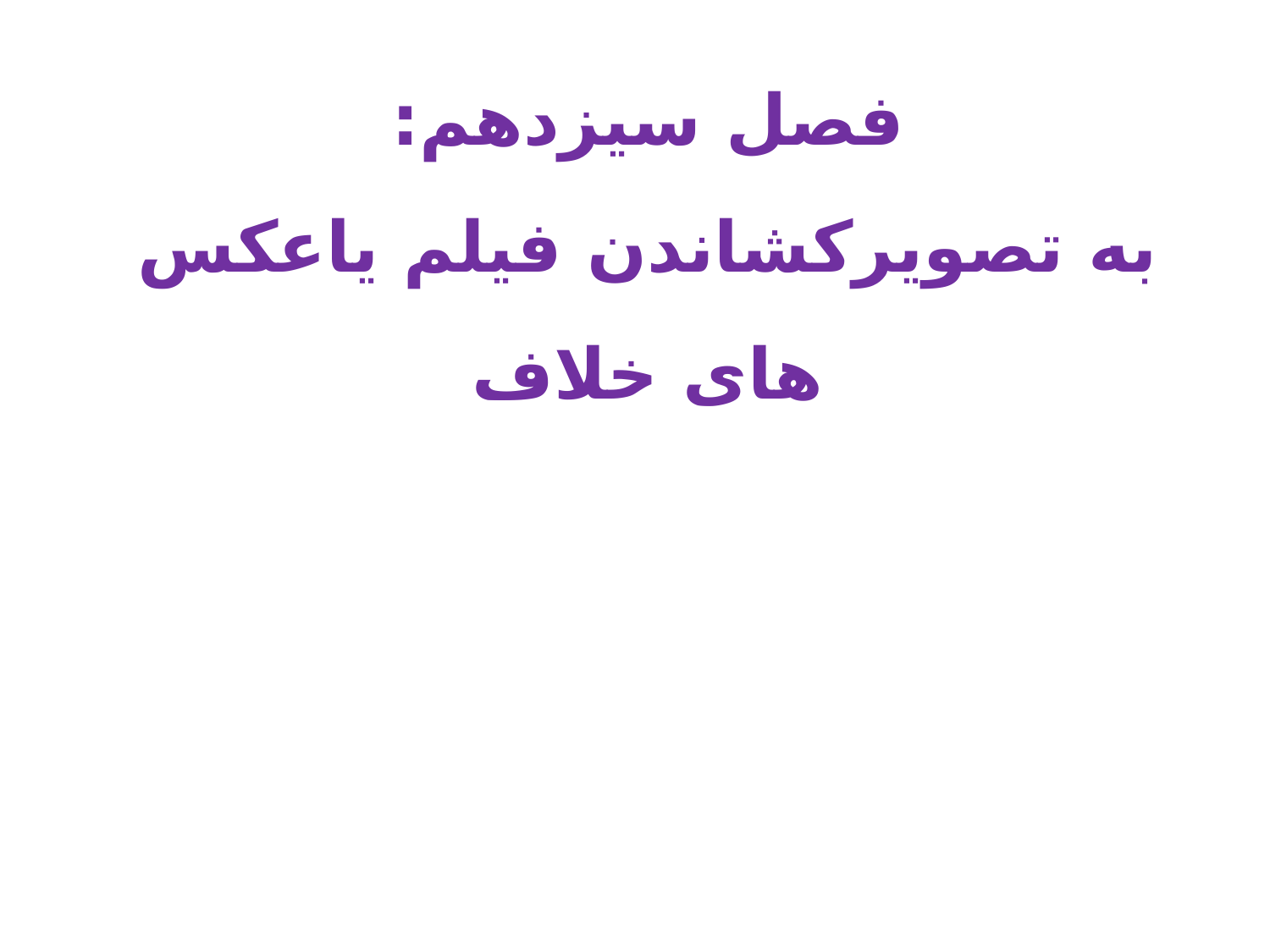

فصل سیزدهم:
به تصویرکشاندن فیلم یاعکس های خلاف